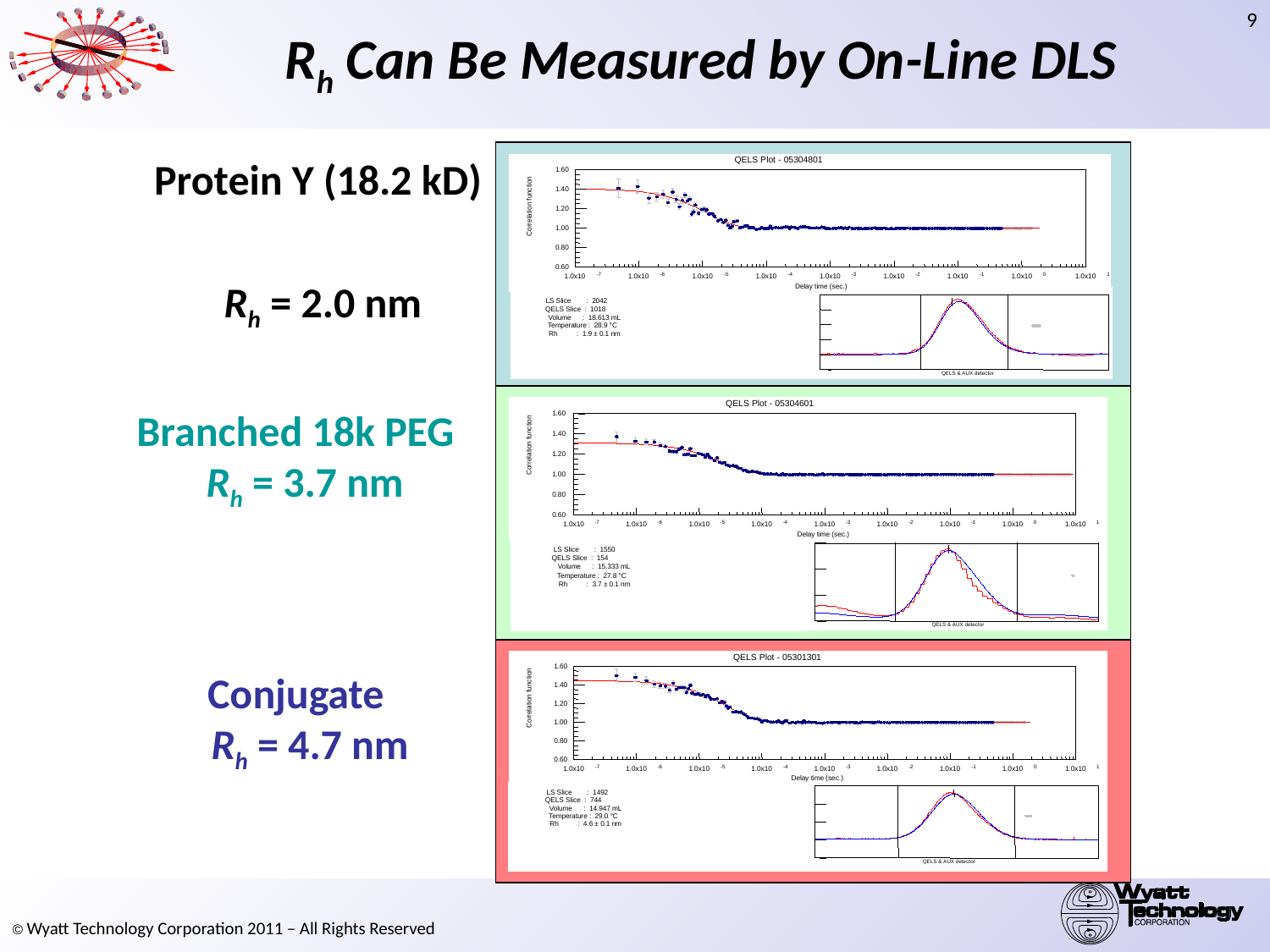

# Rh Can Be Measured by On-Line DLS

1.60

1.40
Correlation function
1.20
1.00

0.80

0.60

-7
-6
-5
-4
-3
-2
-1
0
1
1.0x10
1.0x10
1.0x10
1.0x10
1.0x10
1.0x10
1.0x10
1.0x10
1.0x10
Delay time (sec.)

LS Slice        :  2042

QELS Slice  :  1018

Volume      :  18.613 mL
Temperature :  28.9 °C

Rh          :  1.9 ± 0.1 nm

QELS & AUX detector
QELS Plot - 05304801

Protein Y (18.2 kD)
Rh = 2.0 nm

1.60

1.40
Correlation function
1.20
1.00

0.80

0.60

-7
-6
-5
-4
-3
-2
-1
0
1
1.0x10
1.0x10
1.0x10
1.0x10
1.0x10
1.0x10
1.0x10
1.0x10
1.0x10
Delay time (sec.)

LS Slice        :  1550

QELS Slice  :  154
Volume      :  15.333 mL

Temperature :  27.8 °C

Rh          :  3.7 ± 0.1 nm

QELS & AUX detector

QELS Plot - 05304601

Branched 18k PEG   Rh = 3.7 nm

1.60

1.40
Correlation function
1.20
1.00

0.80

0.60

-7
-6
-5
-4
-3
-2
-1
0
1
1.0x10
1.0x10
1.0x10
1.0x10
1.0x10
1.0x10
1.0x10
1.0x10
1.0x10
Delay time (sec.)

LS Slice        :  1492

QELS Slice  :  744
Volume      :  14.947 mL

Temperature :  29.0 °C

Rh          :  4.6 ± 0.1 nm

QELS & AUX detector
QELS Plot - 05301301

Conjugate
Rh = 4.7 nm